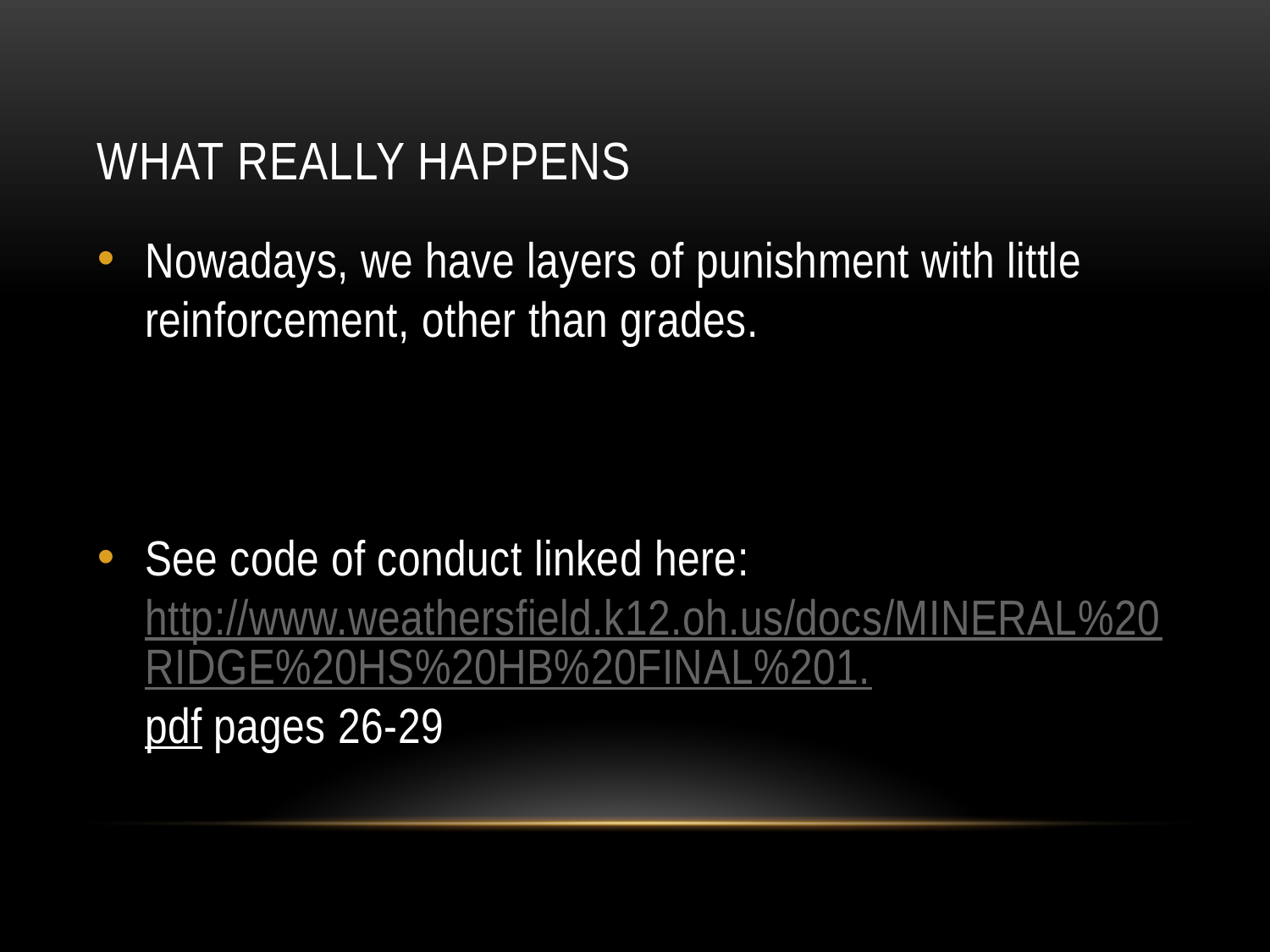

# What really happens
Nowadays, we have layers of punishment with little reinforcement, other than grades.

See code of conduct linked here: http://www.weathersfield.k12.oh.us/docs/MINERAL%20RIDGE%20HS%20HB%20FINAL%201.pdf pages 26-29